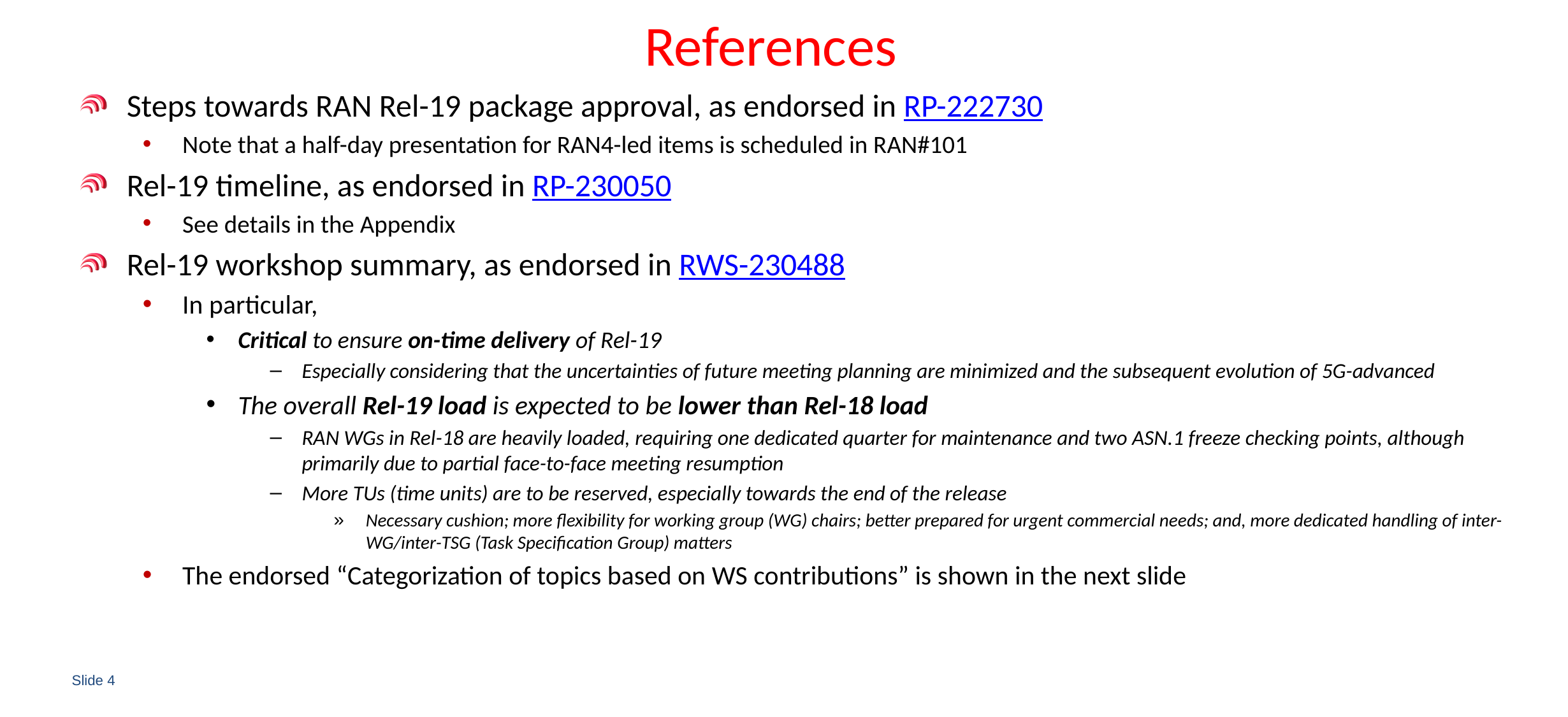

# References
Steps towards RAN Rel-19 package approval, as endorsed in RP-222730
Note that a half-day presentation for RAN4-led items is scheduled in RAN#101
Rel-19 timeline, as endorsed in RP-230050
See details in the Appendix
Rel-19 workshop summary, as endorsed in RWS-230488
In particular,
Critical to ensure on-time delivery of Rel-19
Especially considering that the uncertainties of future meeting planning are minimized and the subsequent evolution of 5G-advanced
The overall Rel-19 load is expected to be lower than Rel-18 load
RAN WGs in Rel-18 are heavily loaded, requiring one dedicated quarter for maintenance and two ASN.1 freeze checking points, although primarily due to partial face-to-face meeting resumption
More TUs (time units) are to be reserved, especially towards the end of the release
Necessary cushion; more flexibility for working group (WG) chairs; better prepared for urgent commercial needs; and, more dedicated handling of inter-WG/inter-TSG (Task Specification Group) matters
The endorsed “Categorization of topics based on WS contributions” is shown in the next slide